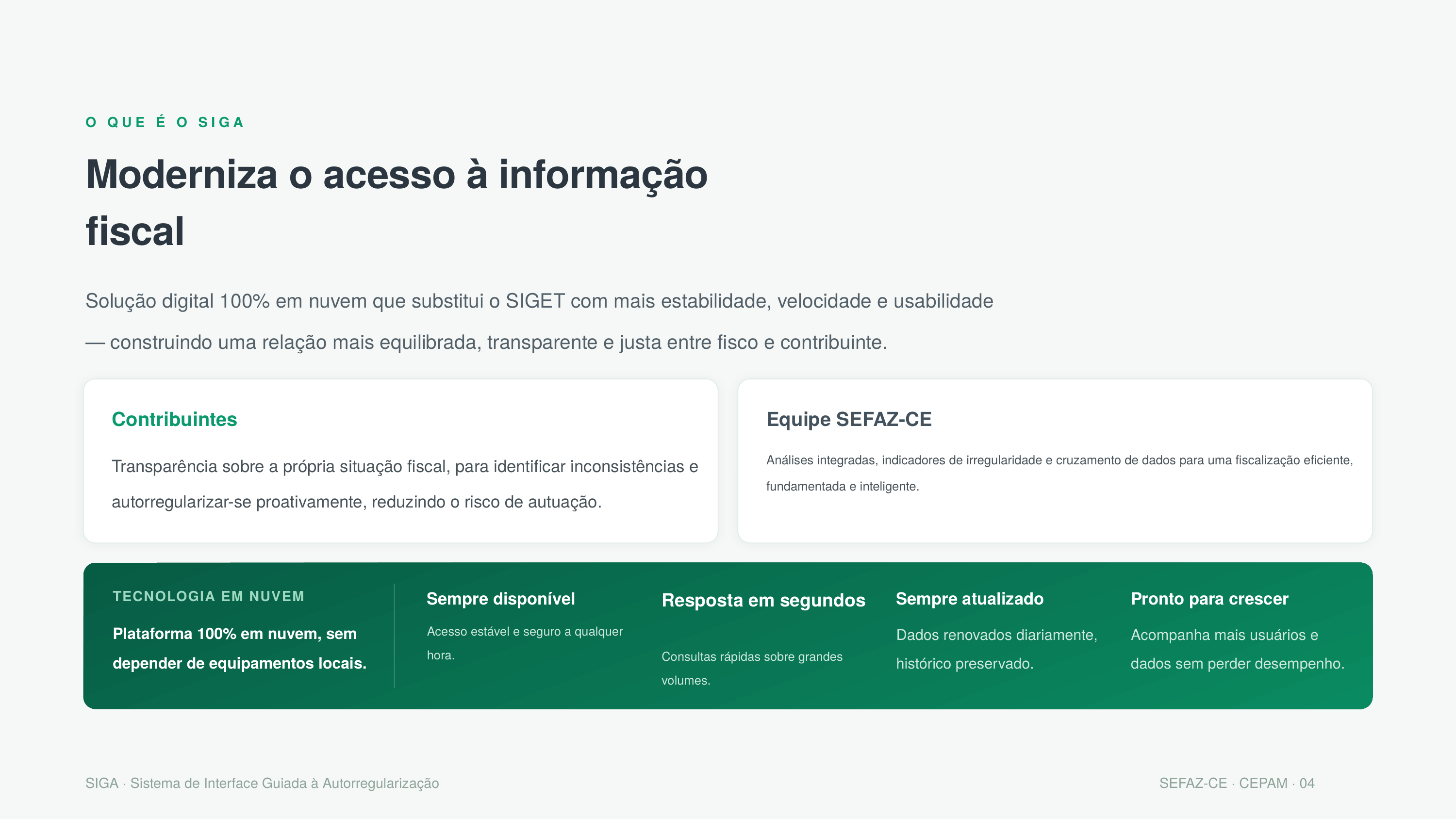

O QUE É O SIGA
Moderniza o acesso à informação fiscal
Solução digital 100% em nuvem que substitui o SIGET com mais estabilidade, velocidade e usabilidade — construindo uma relação mais equilibrada, transparente e justa entre fisco e contribuinte.

Contribuintes
Equipe SEFAZ-CE
Transparência sobre a própria situação fiscal, para identificar inconsistências e autorregularizar-se proativamente, reduzindo o risco de autuação.
Análises integradas, indicadores de irregularidade e cruzamento de dados para uma fiscalização eficiente, fundamentada e inteligente.

TECNOLOGIA EM NUVEM

Sempre disponível
Resposta em segundos
Sempre atualizado
Pronto para crescer
Plataforma 100% em nuvem, sem depender de equipamentos locais.
Acesso estável e seguro a qualquer hora.
Dados renovados diariamente, histórico preservado.
Acompanha mais usuários e dados sem perder desempenho.
Consultas rápidas sobre grandes volumes.
SIGA · Sistema de Interface Guiada à Autorregularização
SEFAZ-CE · CEPAM · 04